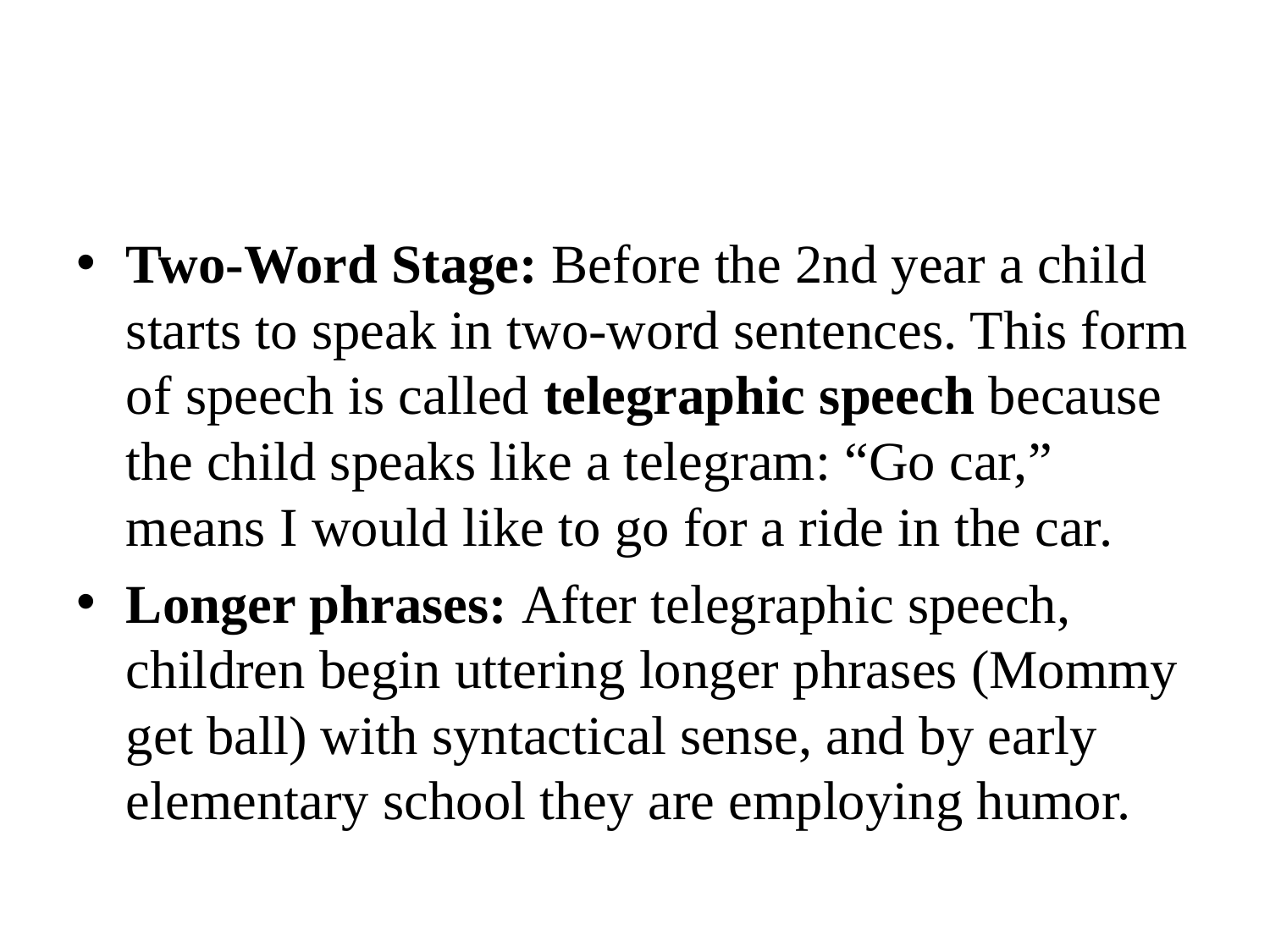

#
Two-Word Stage: Before the 2nd year a child starts to speak in two-word sentences. This form of speech is called telegraphic speech because the child speaks like a telegram: “Go car,” means I would like to go for a ride in the car.
Longer phrases: After telegraphic speech, children begin uttering longer phrases (Mommy get ball) with syntactical sense, and by early elementary school they are employing humor.